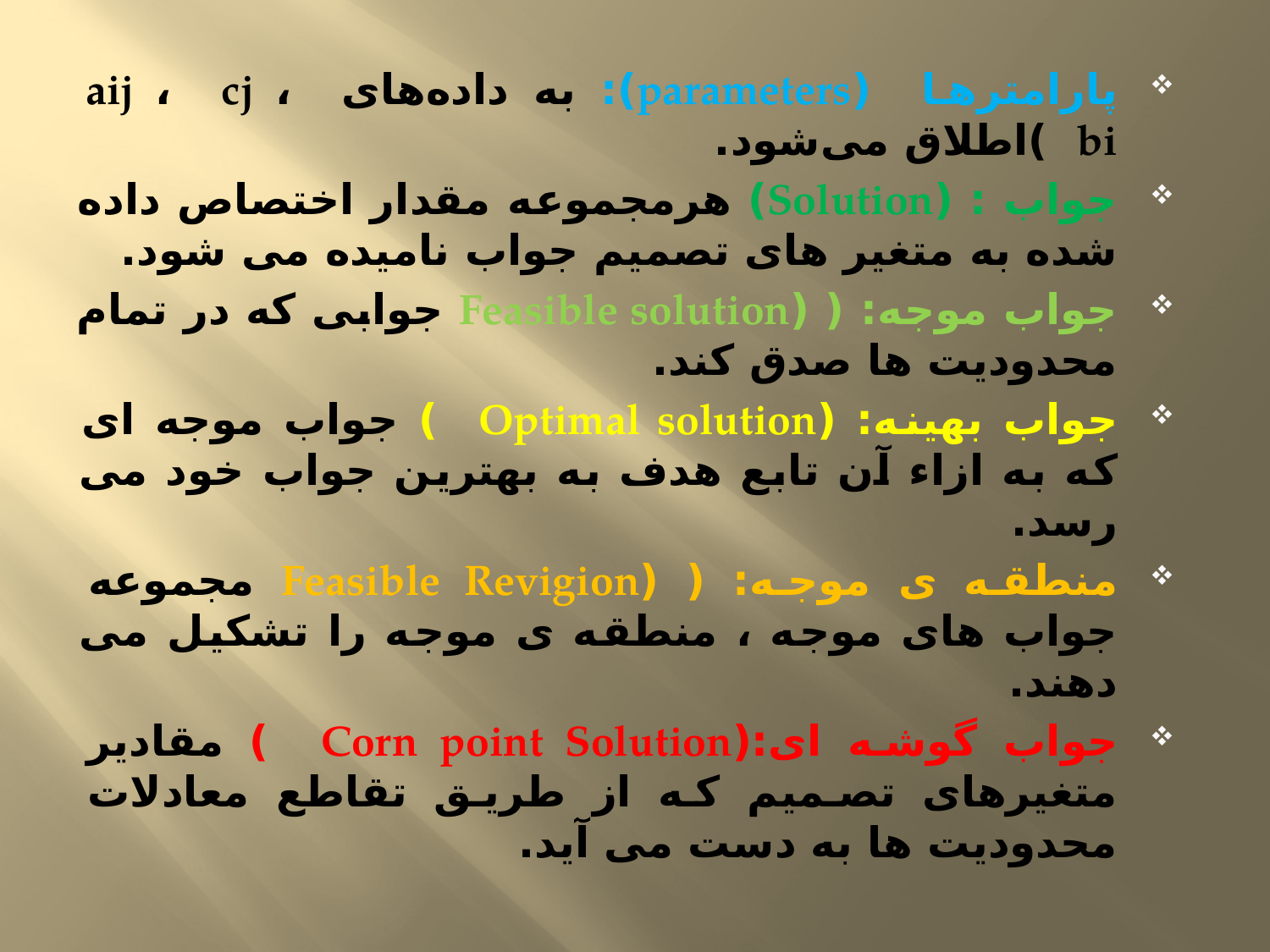

پارامترها  (parameters): به داده‌های aij ،  cj ،  bi  )اطلاق می‌شود.
جواب : (Solution) هرمجموعه مقدار اختصاص داده شده به متغیر های تصمیم جواب نامیده می شود.
جواب موجه: ( (Feasible solution جوابی که در تمام محدودیت ها صدق کند.
جواب بهینه: (Optimal solution  ) جواب موجه ای که به ازاء آن تابع هدف به بهترین جواب خود می رسد.
منطقه ی موجه: ( (Feasible Revigion مجموعه جواب های موجه ، منطقه ی موجه را تشکیل می دهند.
جواب گوشه ای:(Corn point Solution  ) مقادیر متغیرهای تصمیم که از طریق تقاطع معادلات محدودیت ها به دست می آید.